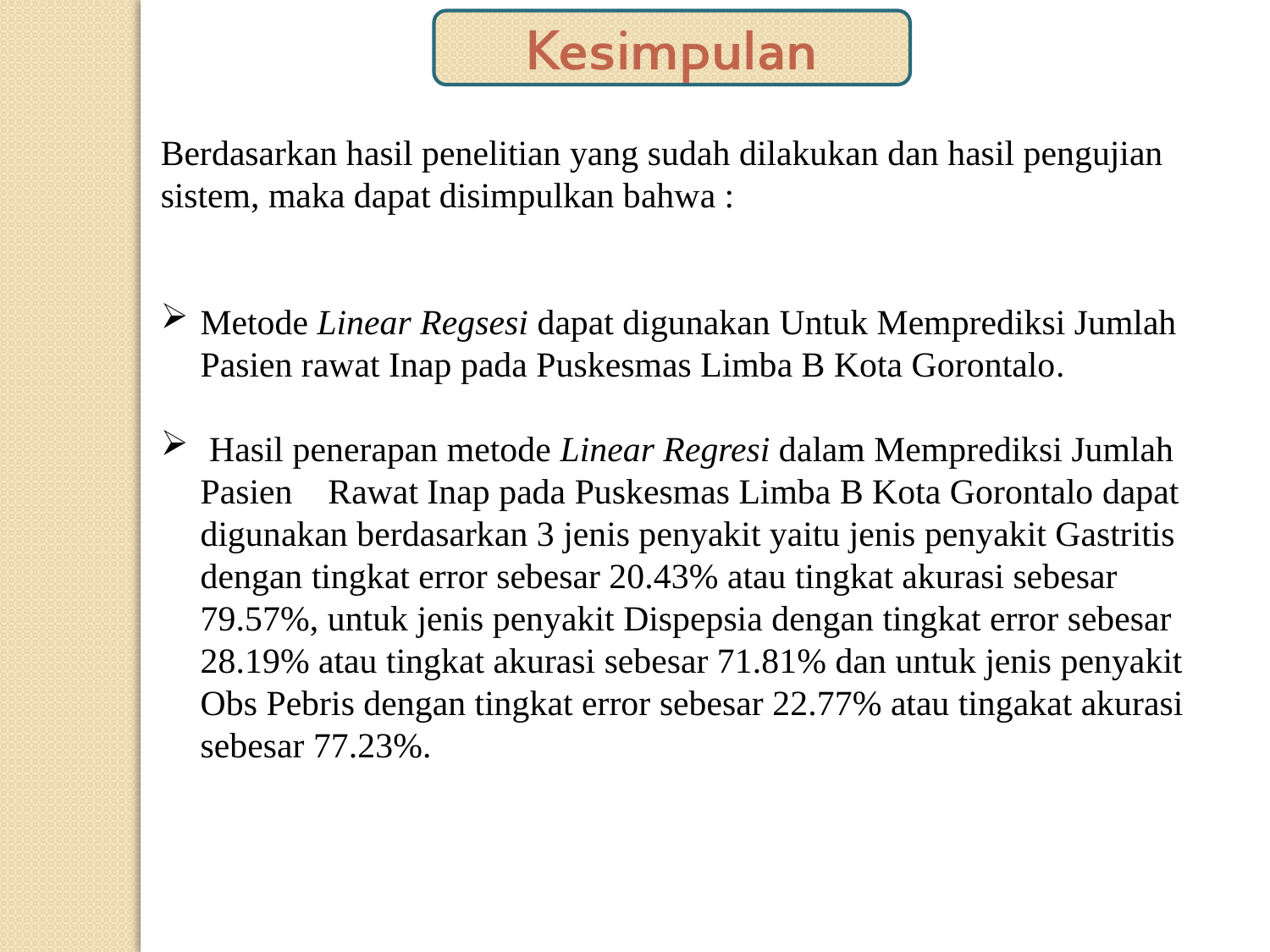

Kesimpulan
Berdasarkan hasil penelitian yang sudah dilakukan dan hasil pengujian sistem, maka dapat disimpulkan bahwa :

Metode Linear Regsesi dapat digunakan Untuk Memprediksi Jumlah Pasien rawat Inap pada Puskesmas Limba B Kota Gorontalo.

 Hasil penerapan metode Linear Regresi dalam Memprediksi Jumlah Pasien    Rawat Inap pada Puskesmas Limba B Kota Gorontalo dapat digunakan berdasarkan 3 jenis penyakit yaitu jenis penyakit Gastritis dengan tingkat error sebesar 20.43% atau tingkat akurasi sebesar 79.57%, untuk jenis penyakit Dispepsia dengan tingkat error sebesar 28.19% atau tingkat akurasi sebesar 71.81% dan untuk jenis penyakit Obs Pebris dengan tingkat error sebesar 22.77% atau tingakat akurasi  sebesar 77.23%.